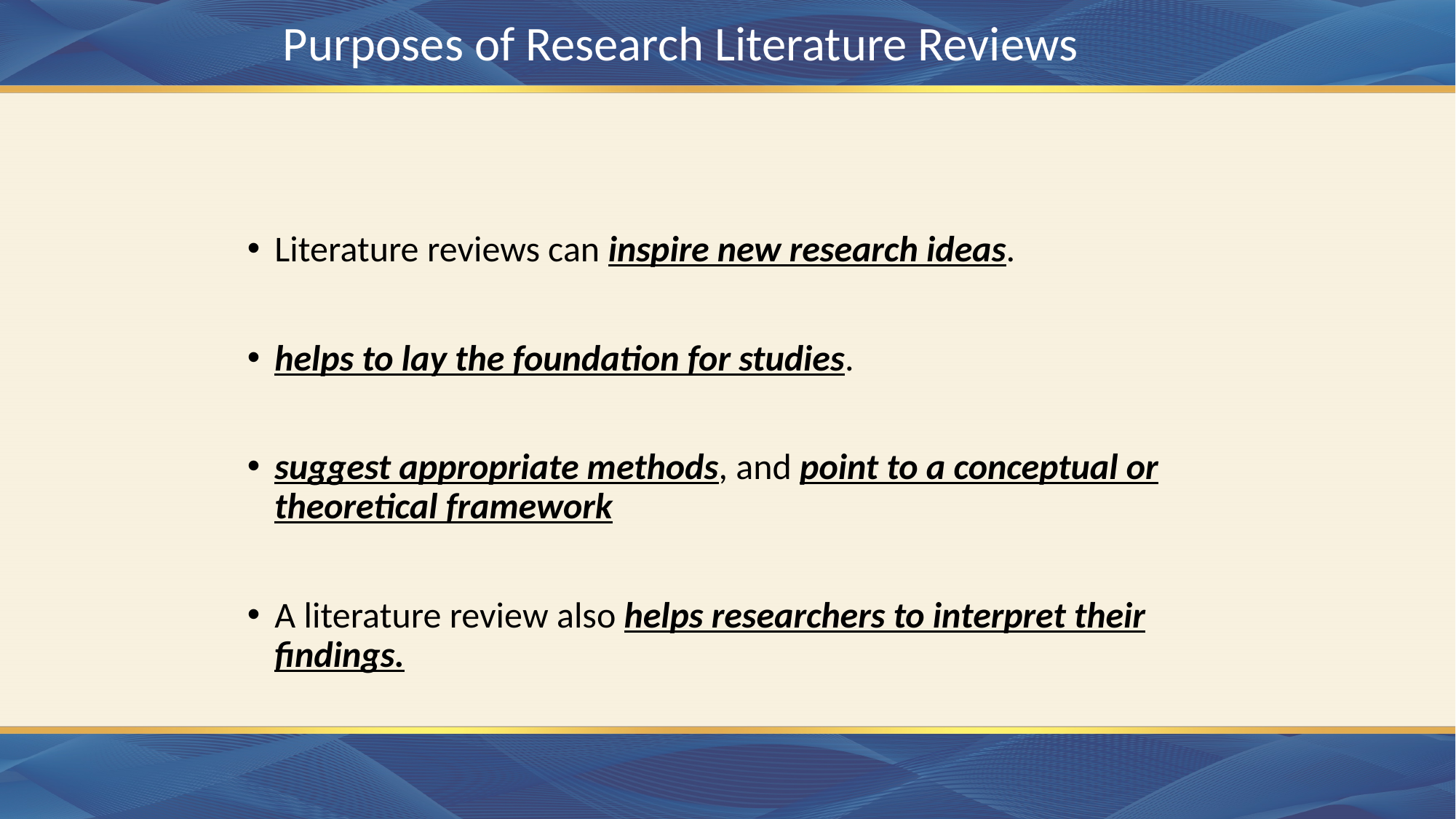

# Purposes of Research Literature Reviews
Literature reviews can inspire new research ideas.

helps to lay the foundation for studies.

suggest appropriate methods, and point to a conceptual or theoretical framework

A literature review also helps researchers to interpret their findings.